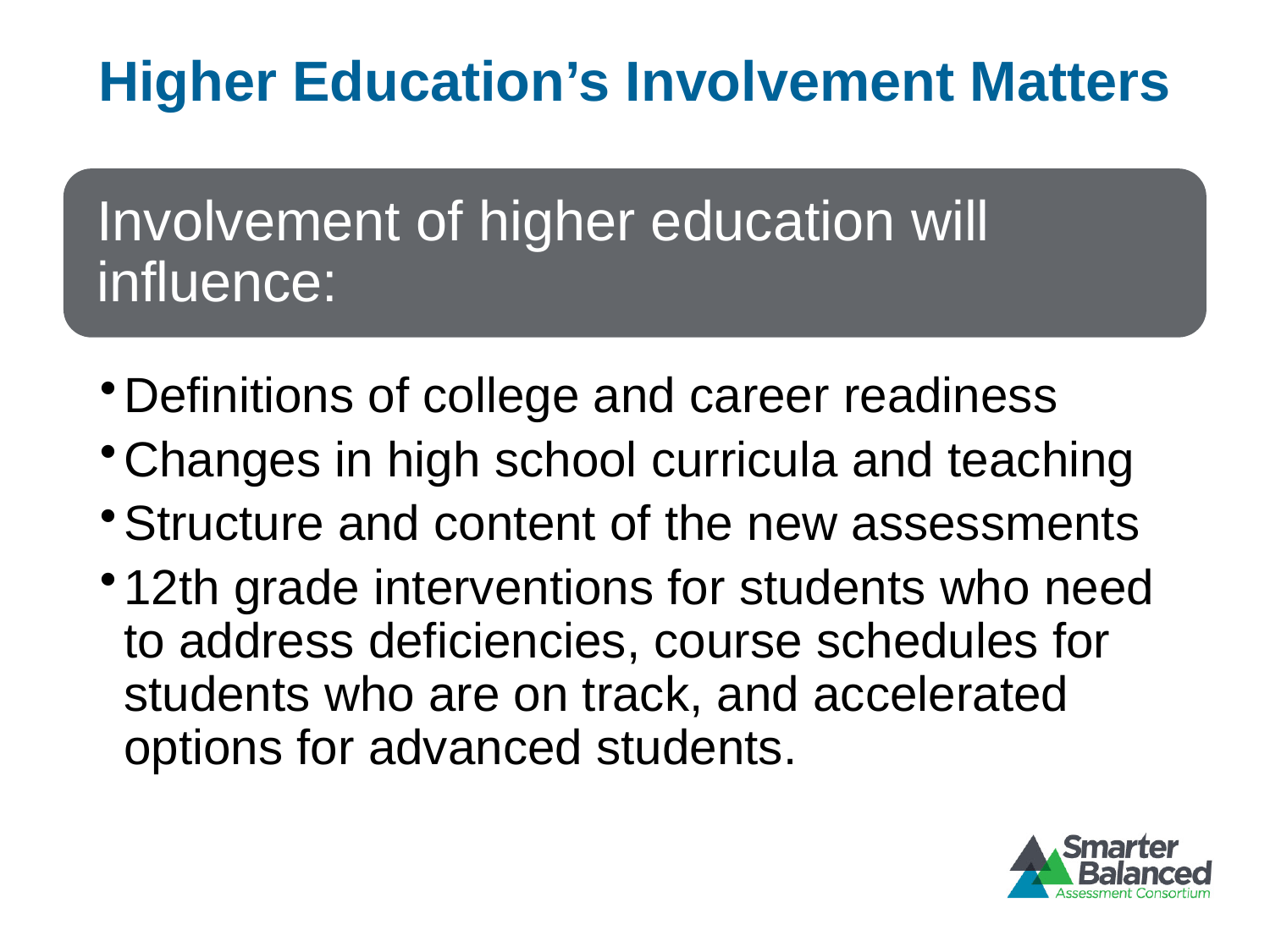

# Higher Education’s Involvement Matters
Involvement of higher education will influence:
Definitions of college and career readiness
Changes in high school curricula and teaching
Structure and content of the new assessments
12th grade interventions for students who need to address deficiencies, course schedules for students who are on track, and accelerated options for advanced students.